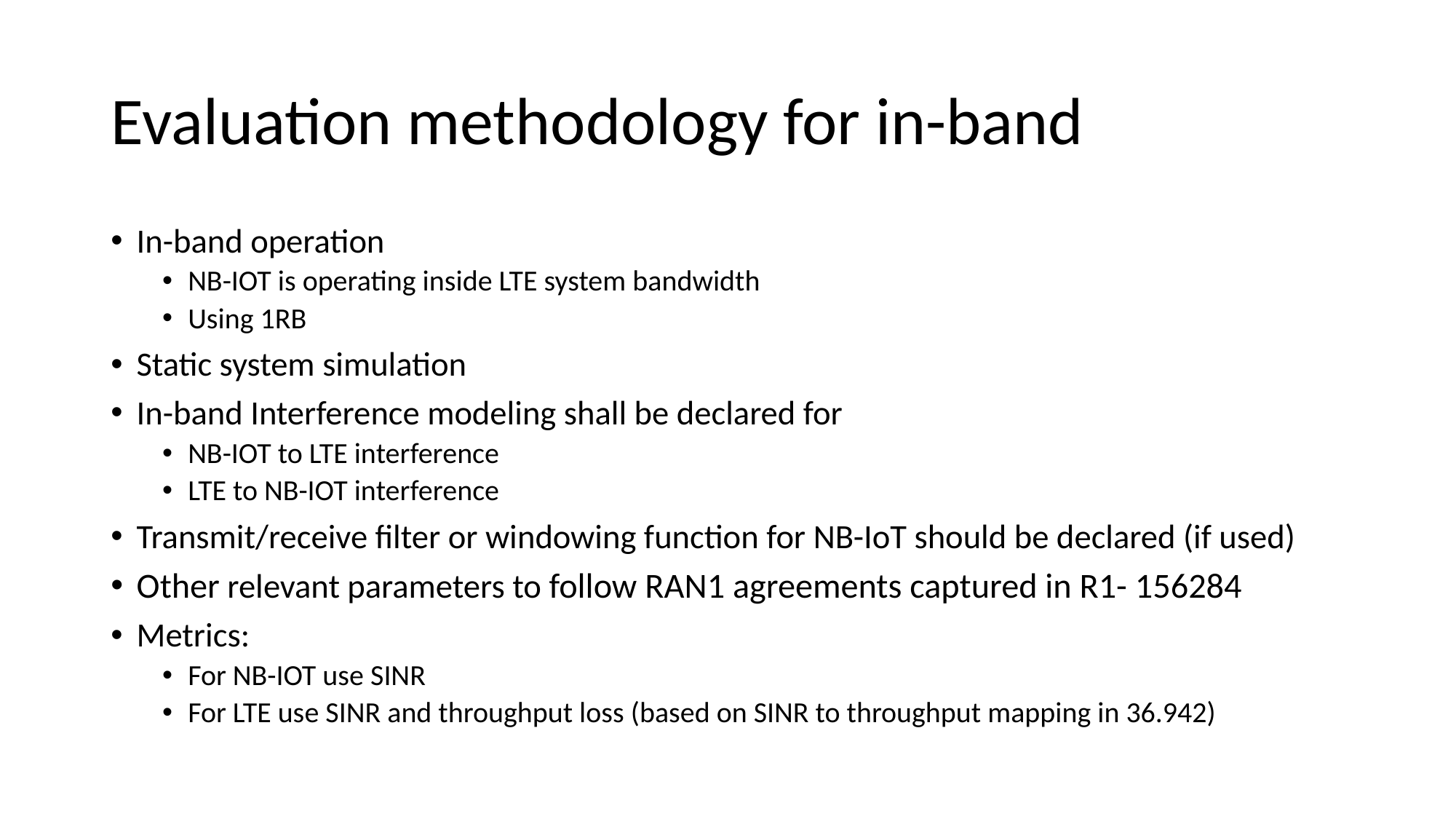

# Evaluation methodology for in-band
In-band operation
NB-IOT is operating inside LTE system bandwidth
Using 1RB
Static system simulation
In-band Interference modeling shall be declared for
NB-IOT to LTE interference
LTE to NB-IOT interference
Transmit/receive filter or windowing function for NB-IoT should be declared (if used)
Other relevant parameters to follow RAN1 agreements captured in R1- 156284
Metrics:
For NB-IOT use SINR
For LTE use SINR and throughput loss (based on SINR to throughput mapping in 36.942)